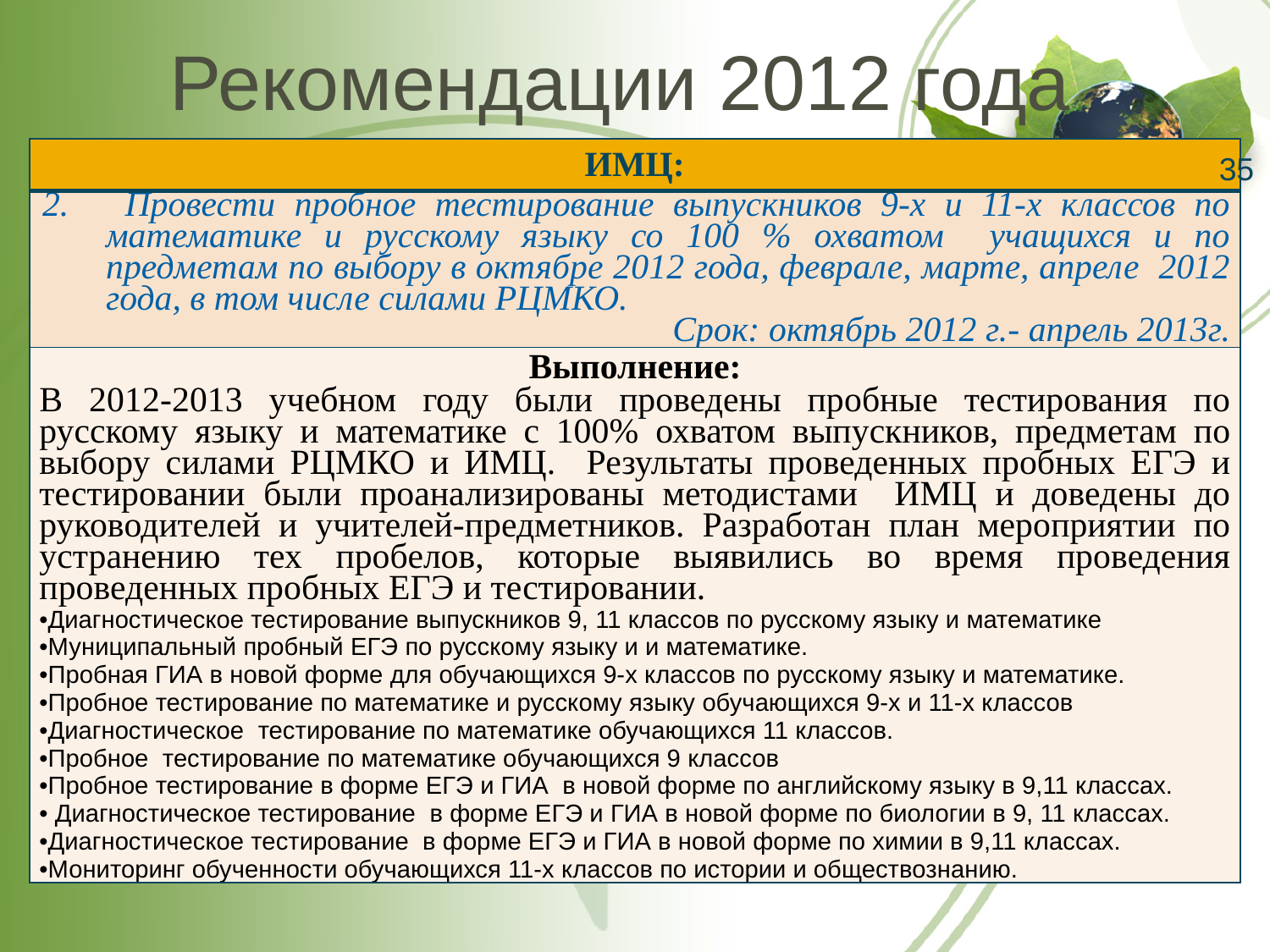

# Рекомендации 2012 года
| ИМЦ: |
| --- |
| Провести пробное тестирование выпускников 9-х и 11-х классов по математике и русскому языку со 100 % охватом учащихся и по предметам по выбору в октябре 2012 года, феврале, марте, апреле 2012 года, в том числе силами РЦМКО. Срок: октябрь 2012 г.- апрель 2013г. |
| Выполнение: В 2012-2013 учебном году были проведены пробные тестирования по русскому языку и математике с 100% охватом выпускников, предметам по выбору силами РЦМКО и ИМЦ. Результаты проведенных пробных ЕГЭ и тестировании были проанализированы методистами ИМЦ и доведены до руководителей и учителей-предметников. Разработан план мероприятии по устранению тех пробелов, которые выявились во время проведения проведенных пробных ЕГЭ и тестировании. Диагностическое тестирование выпускников 9, 11 классов по русскому языку и математике Муниципальный пробный ЕГЭ по русскому языку и и математике. Пробная ГИА в новой форме для обучающихся 9-х классов по русскому языку и математике. Пробное тестирование по математике и русскому языку обучающихся 9-х и 11-х классов Диагностическое тестирование по математике обучающихся 11 классов. Пробное тестирование по математике обучающихся 9 классов Пробное тестирование в форме ЕГЭ и ГИА в новой форме по английскому языку в 9,11 классах. Диагностическое тестирование в форме ЕГЭ и ГИА в новой форме по биологии в 9, 11 классах. Диагностическое тестирование в форме ЕГЭ и ГИА в новой форме по химии в 9,11 классах. Мониторинг обученности обучающихся 11-х классов по истории и обществознанию. |
35